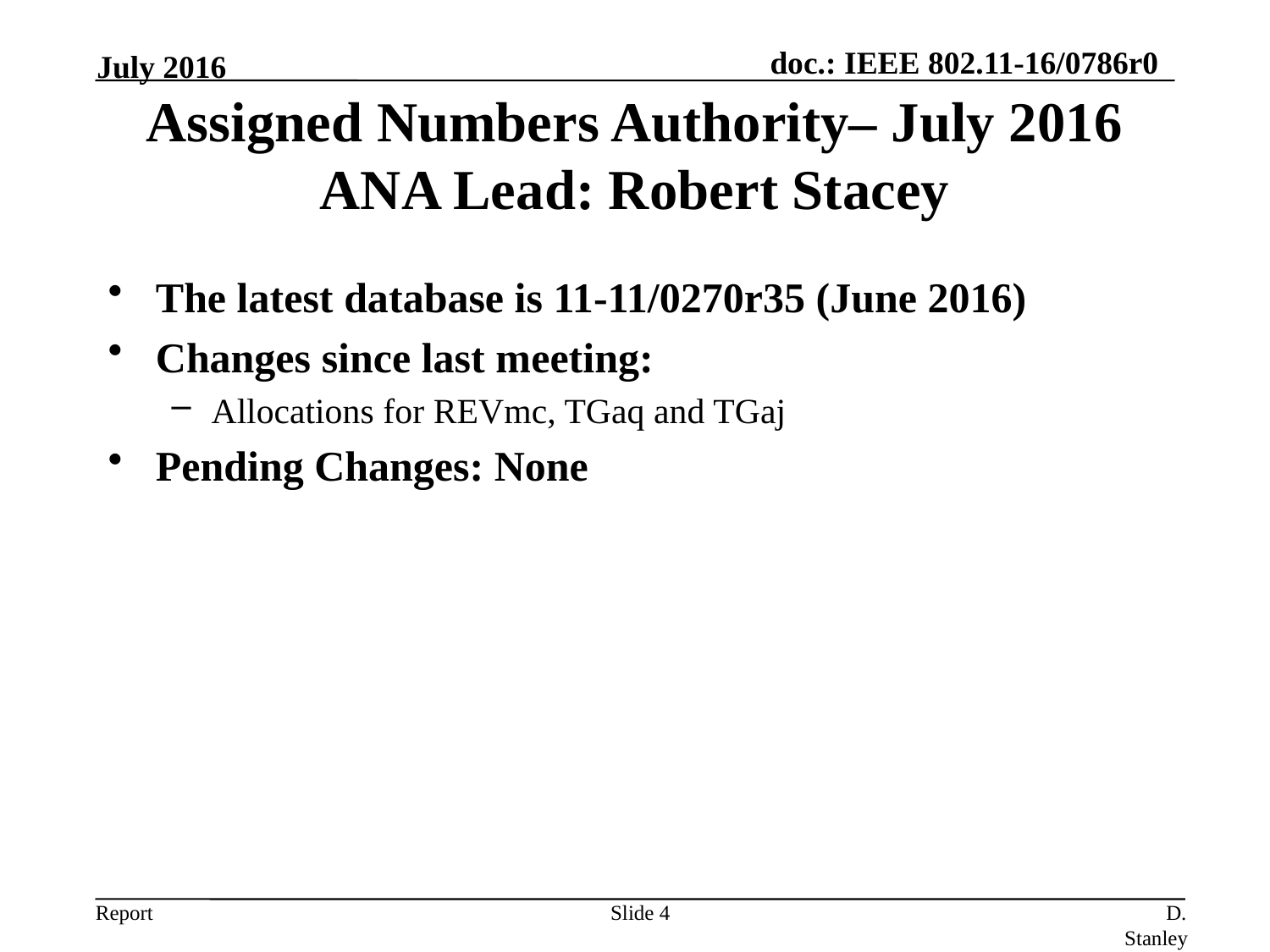

July 2016
# Assigned Numbers Authority– July 2016 ANA Lead: Robert Stacey
The latest database is 11-11/0270r35 (June 2016)
Changes since last meeting:
Allocations for REVmc, TGaq and TGaj
Pending Changes: None

Slide 4
D. Stanley, HP Enterprise